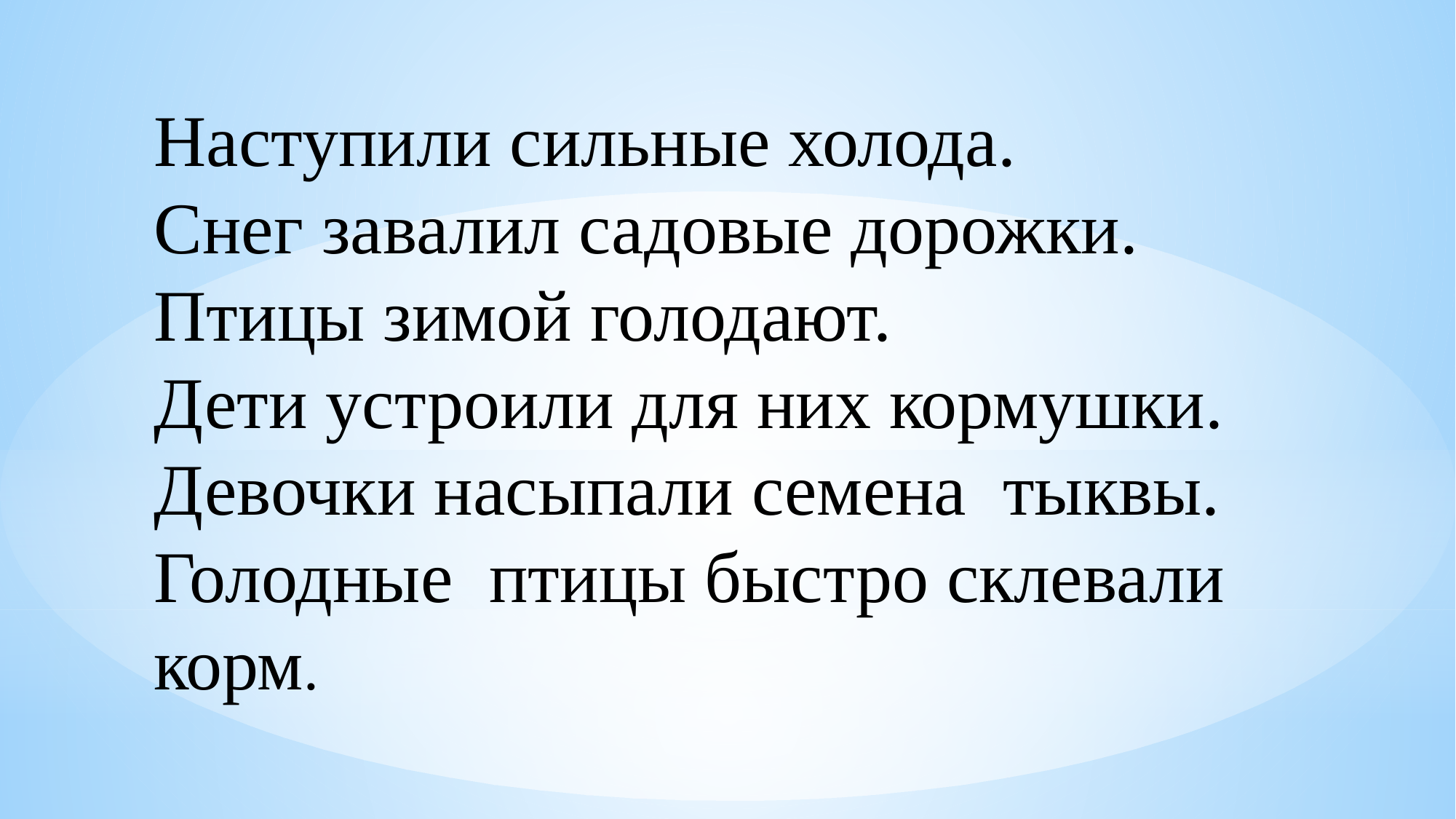

Наступили сильные холода.
Снег завалил садовые дорожки.
Птицы зимой голодают.
Дети устроили для них кормушки.
Девочки насыпали семена  тыквы.
Голодные  птицы быстро склевали корм.